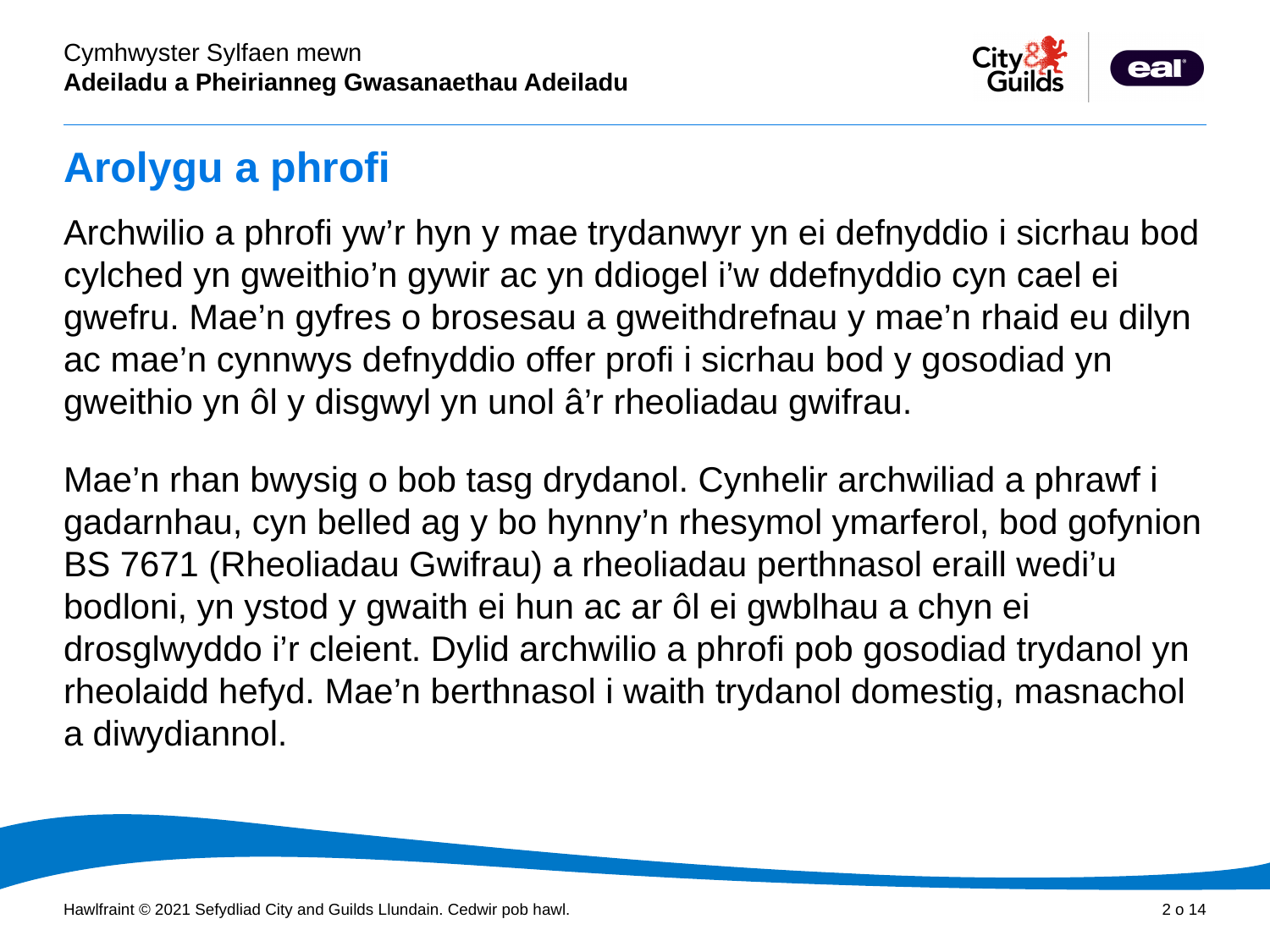

# Arolygu a phrofi
Archwilio a phrofi yw’r hyn y mae trydanwyr yn ei defnyddio i sicrhau bod cylched yn gweithio’n gywir ac yn ddiogel i’w ddefnyddio cyn cael ei gwefru. Mae’n gyfres o brosesau a gweithdrefnau y mae’n rhaid eu dilyn ac mae’n cynnwys defnyddio offer profi i sicrhau bod y gosodiad yn gweithio yn ôl y disgwyl yn unol â’r rheoliadau gwifrau.
Mae’n rhan bwysig o bob tasg drydanol. Cynhelir archwiliad a phrawf i gadarnhau, cyn belled ag y bo hynny’n rhesymol ymarferol, bod gofynion BS 7671 (Rheoliadau Gwifrau) a rheoliadau perthnasol eraill wedi’u bodloni, yn ystod y gwaith ei hun ac ar ôl ei gwblhau a chyn ei drosglwyddo i’r cleient. Dylid archwilio a phrofi pob gosodiad trydanol yn rheolaidd hefyd. Mae’n berthnasol i waith trydanol domestig, masnachol a diwydiannol.